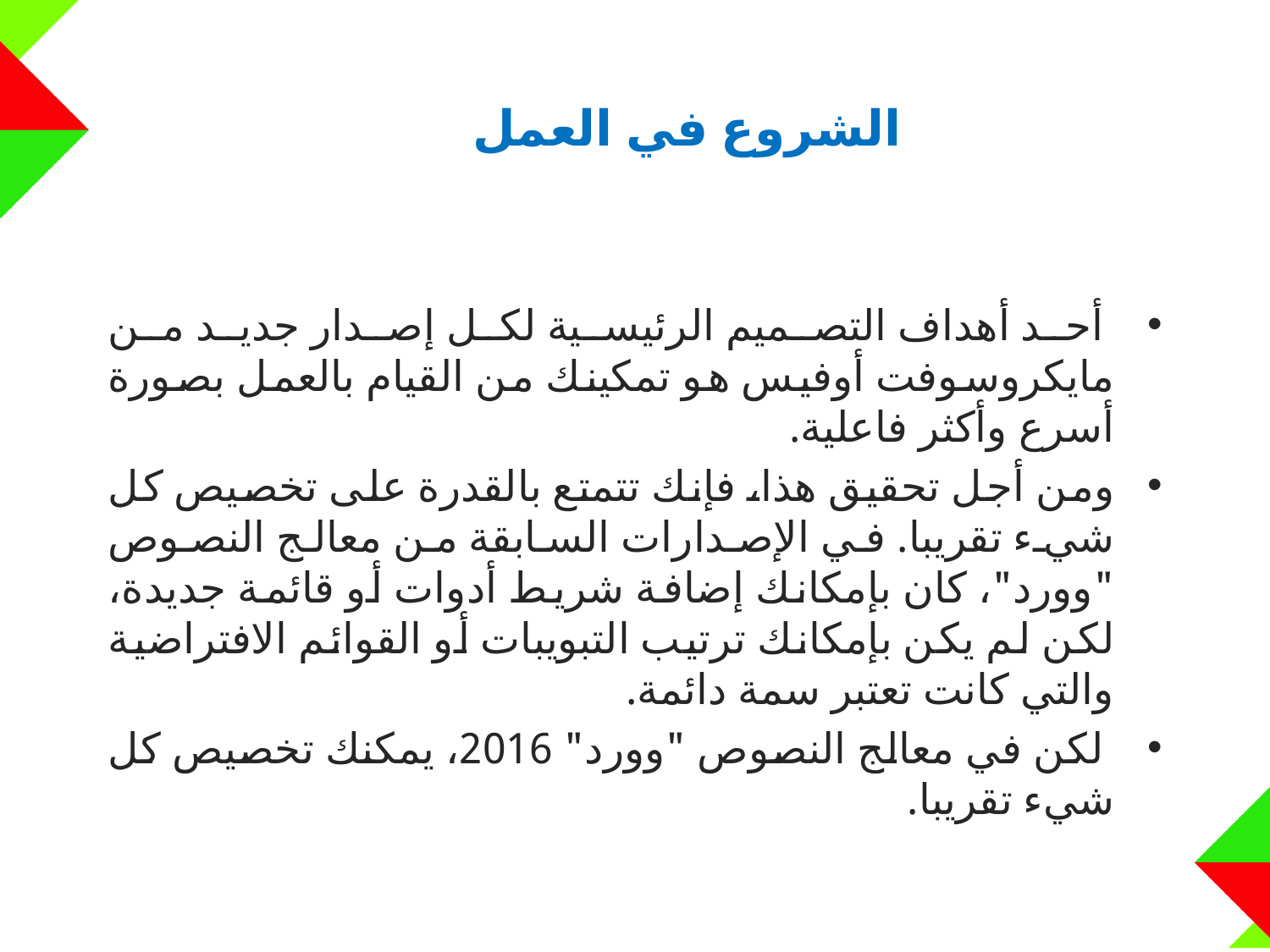

# الشروع في العمل
 أحد أهداف التصميم الرئيسية لكل إصدار جديد من مايكروسوفت أوفيس هو تمكينك من القيام بالعمل بصورة أسرع وأكثر فاعلية.
ومن أجل تحقيق هذا، فإنك تتمتع بالقدرة على تخصيص كل شيء تقريبا. في الإصدارات السابقة من معالج النصوص "وورد"، كان بإمكانك إضافة شريط أدوات أو قائمة جديدة، لكن لم يكن بإمكانك ترتيب التبويبات أو القوائم الافتراضية والتي كانت تعتبر سمة دائمة.
 لكن في معالج النصوص "وورد" 2016، يمكنك تخصيص كل شيء تقريبا.